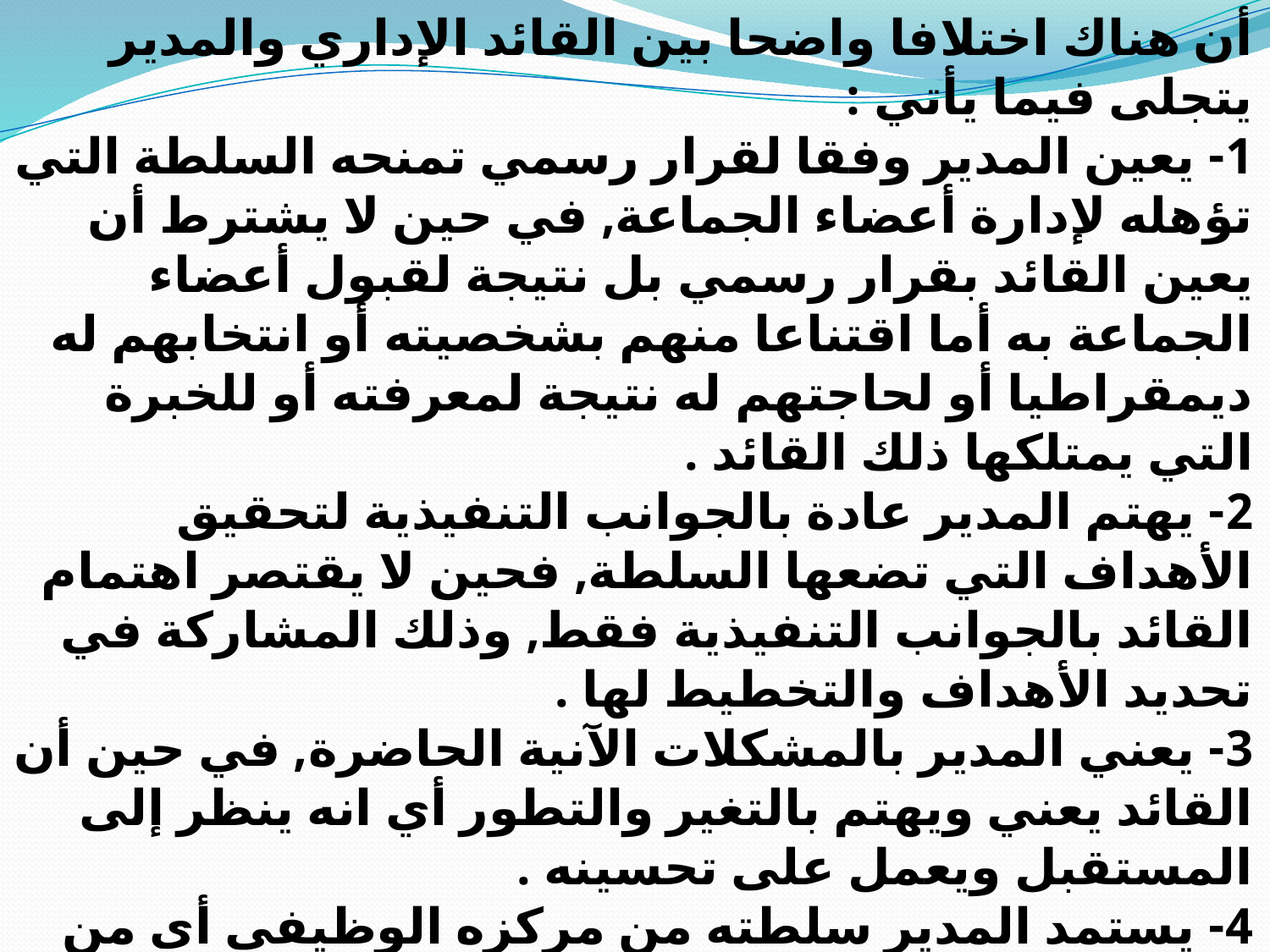

أن هناك اختلافا واضحا بين القائد الإداري والمدير يتجلى فيما يأتي :
1- يعين المدير وفقا لقرار رسمي تمنحه السلطة التي تؤهله لإدارة أعضاء الجماعة, في حين لا يشترط أن يعين القائد بقرار رسمي بل نتيجة لقبول أعضاء الجماعة به أما اقتناعا منهم بشخصيته أو انتخابهم له ديمقراطيا أو لحاجتهم له نتيجة لمعرفته أو للخبرة التي يمتلكها ذلك القائد .
2- يهتم المدير عادة بالجوانب التنفيذية لتحقيق الأهداف التي تضعها السلطة, فحين لا يقتصر اهتمام القائد بالجوانب التنفيذية فقط, وذلك المشاركة في تحديد الأهداف والتخطيط لها .
3- يعني المدير بالمشكلات الآنية الحاضرة, في حين أن القائد يعني ويهتم بالتغير والتطور أي انه ينظر إلى المستقبل ويعمل على تحسينه .
4- يستمد المدير سلطته من مركزه الوظيفي أي من صفته الرسمية, بينما يستمد القائد سلطته من مكانته بين مرؤوسيه وعليه فليس كل أداري قائدا بينما يمكن القول أن كل قائد أداري .